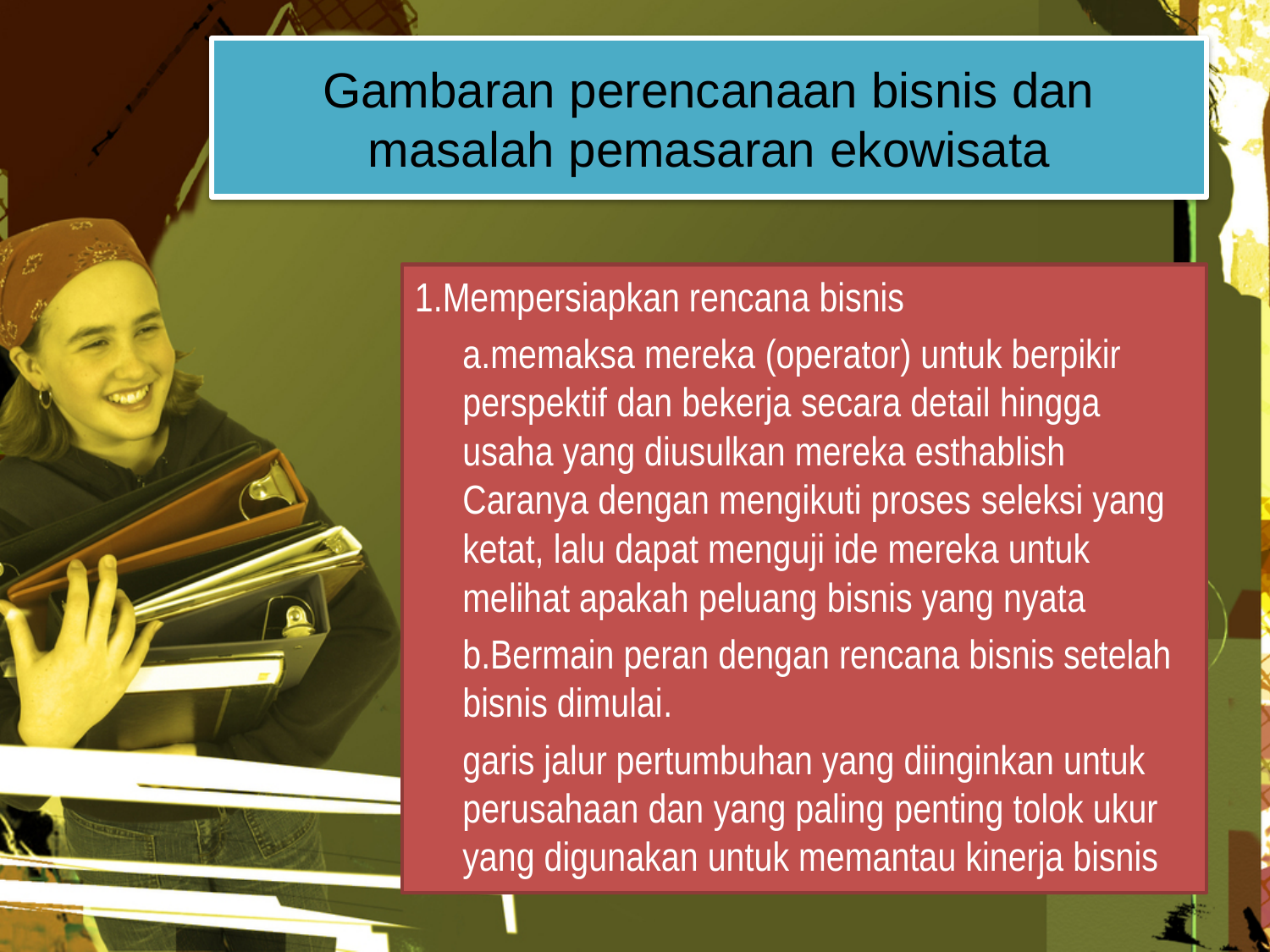

# Gambaran perencanaan bisnis dan masalah pemasaran ekowisata
1.Mempersiapkan rencana bisnis
	a.memaksa mereka (operator) untuk berpikir perspektif dan bekerja secara detail hingga usaha yang diusulkan mereka esthablish
Caranya dengan mengikuti proses seleksi yang ketat, lalu dapat menguji ide mereka untuk melihat apakah peluang bisnis yang nyata
	b.Bermain peran dengan rencana bisnis setelah bisnis dimulai.
	garis jalur pertumbuhan yang diinginkan untuk perusahaan dan yang paling penting tolok ukur yang digunakan untuk memantau kinerja bisnis